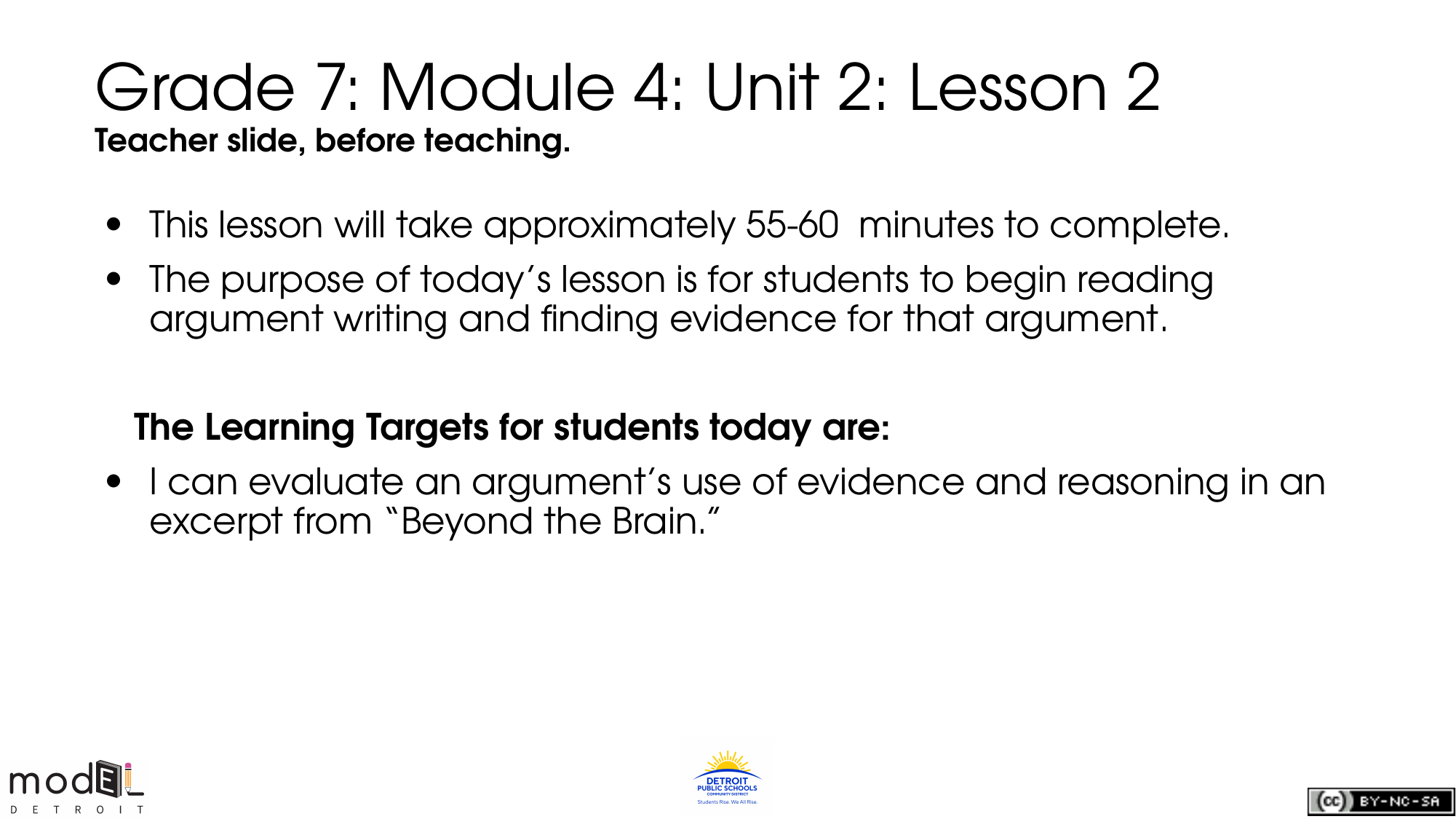

# Grade 7: Module 4: Unit 2: Lesson 2
Teacher slide, before teaching.
This lesson will take approximately 55-60  minutes to complete.
The purpose of today’s lesson is for students to begin reading argument writing and finding evidence for that argument.

 The Learning Targets for students today are:
I can evaluate an argument’s use of evidence and reasoning in an excerpt from “Beyond the Brain.”